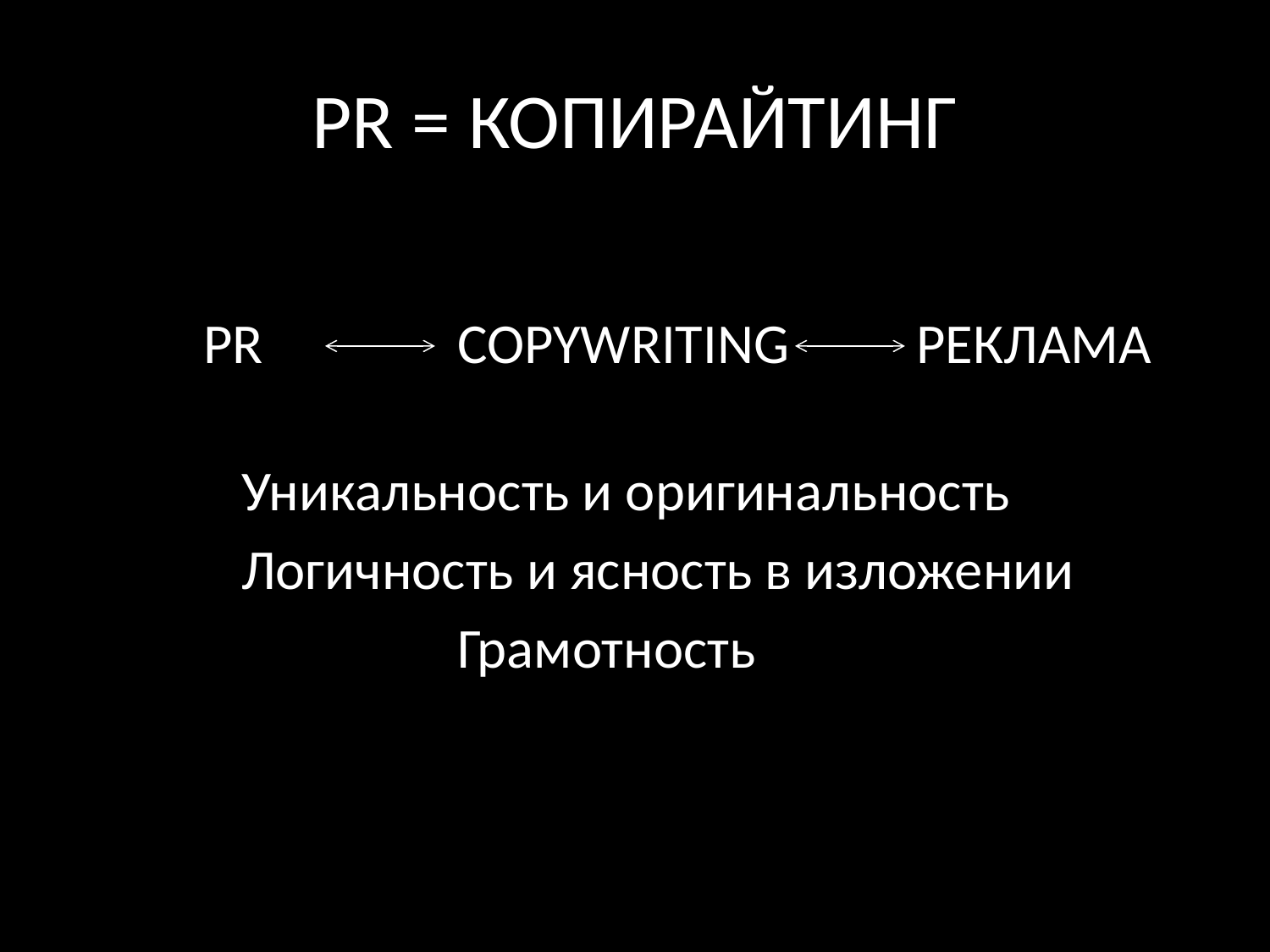

# PR = КОПИРАЙТИНГ

	PR		COPYWRITING          РЕКЛАМА
             Уникальность и оригинальность
             Логичность и ясность в изложении
			Грамотность